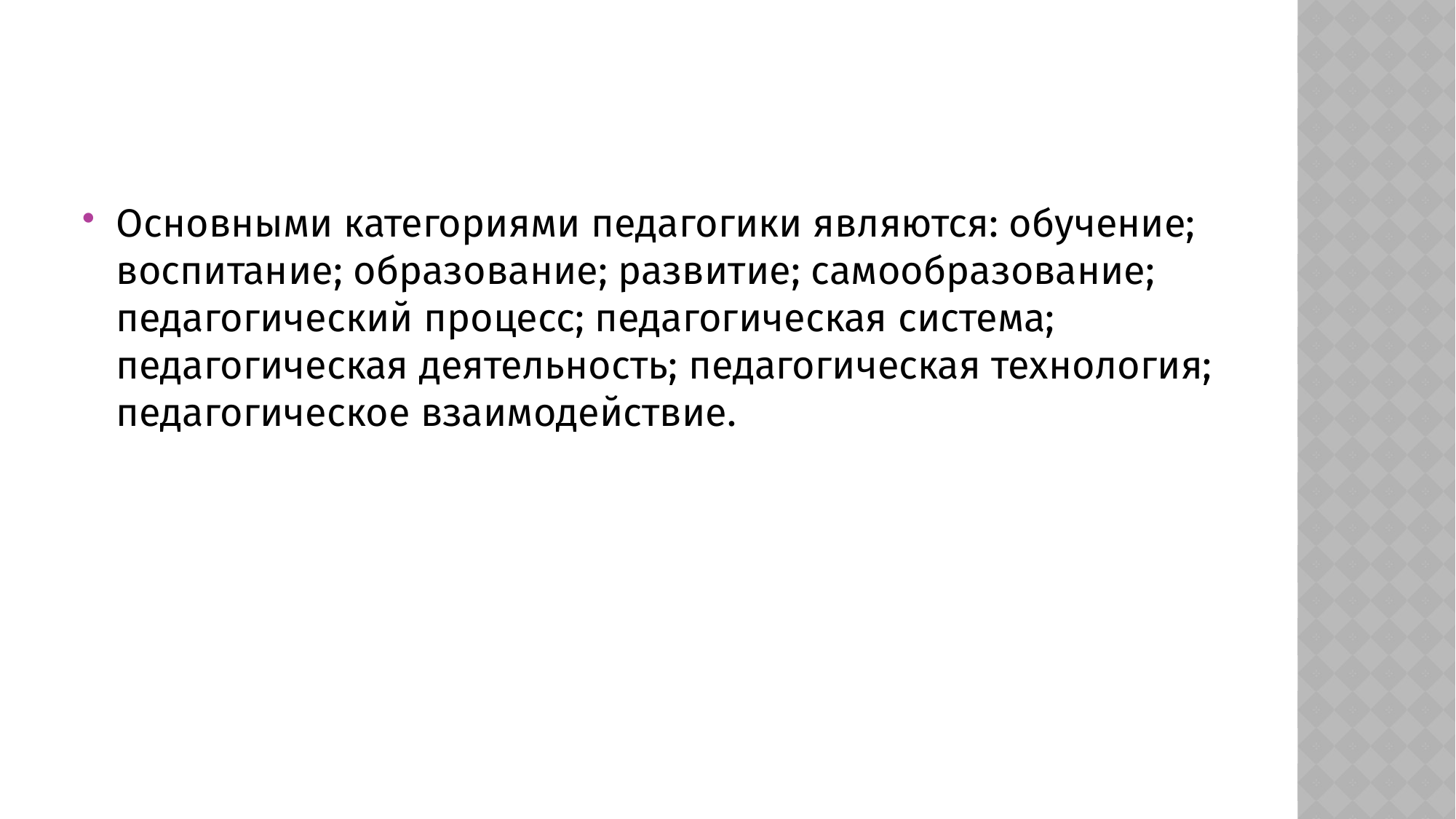

#
Основными категориями педагогики являются: обучение; воспитание; образование; развитие; самообразование; педагогический процесс; педагогическая система; педагогическая деятельность; педагогическая технология; педагогическое взаимодействие.